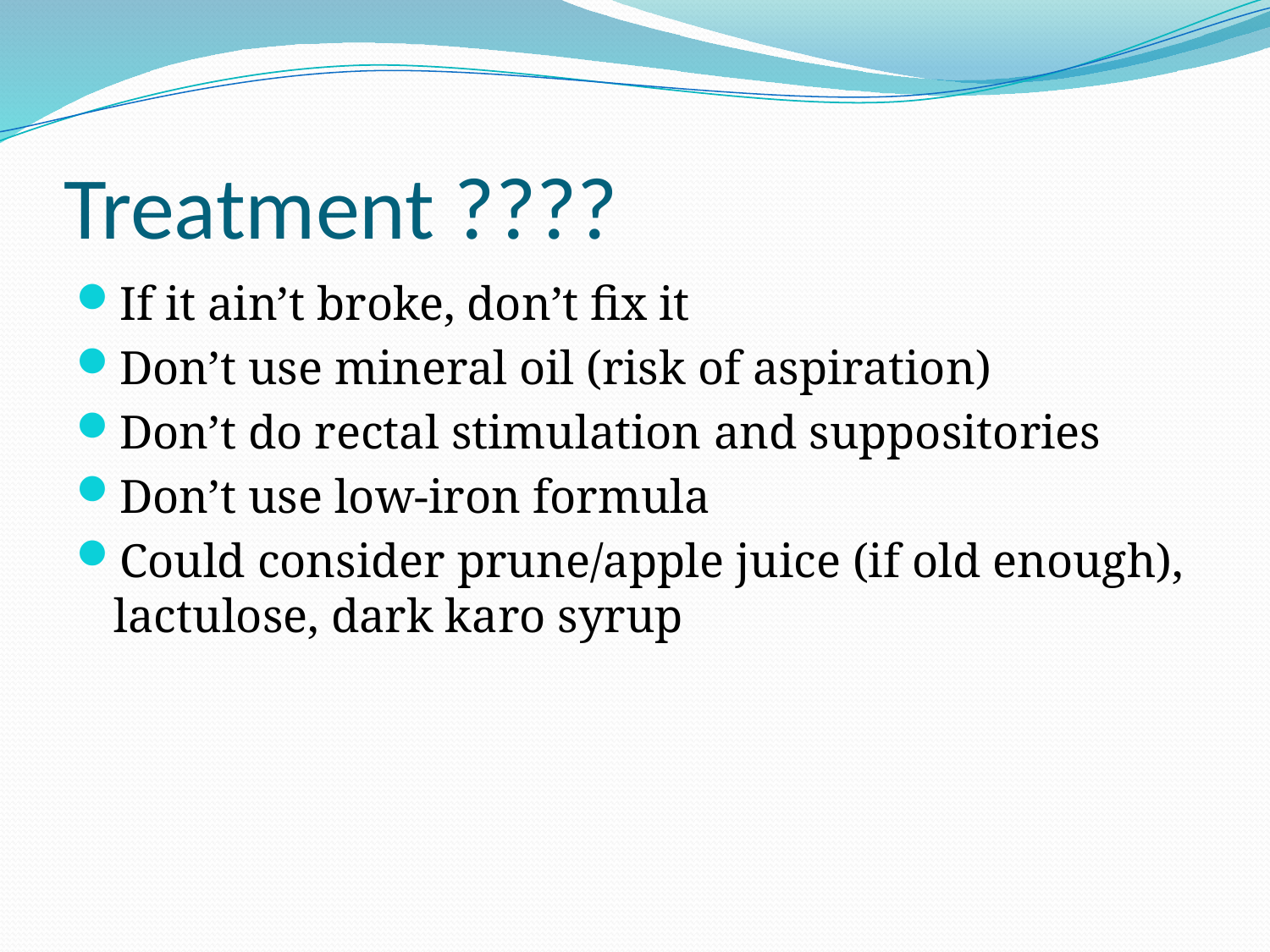

# Treatment ????
If it ain’t broke, don’t fix it
Don’t use mineral oil (risk of aspiration)
Don’t do rectal stimulation and suppositories
Don’t use low-iron formula
Could consider prune/apple juice (if old enough), lactulose, dark karo syrup